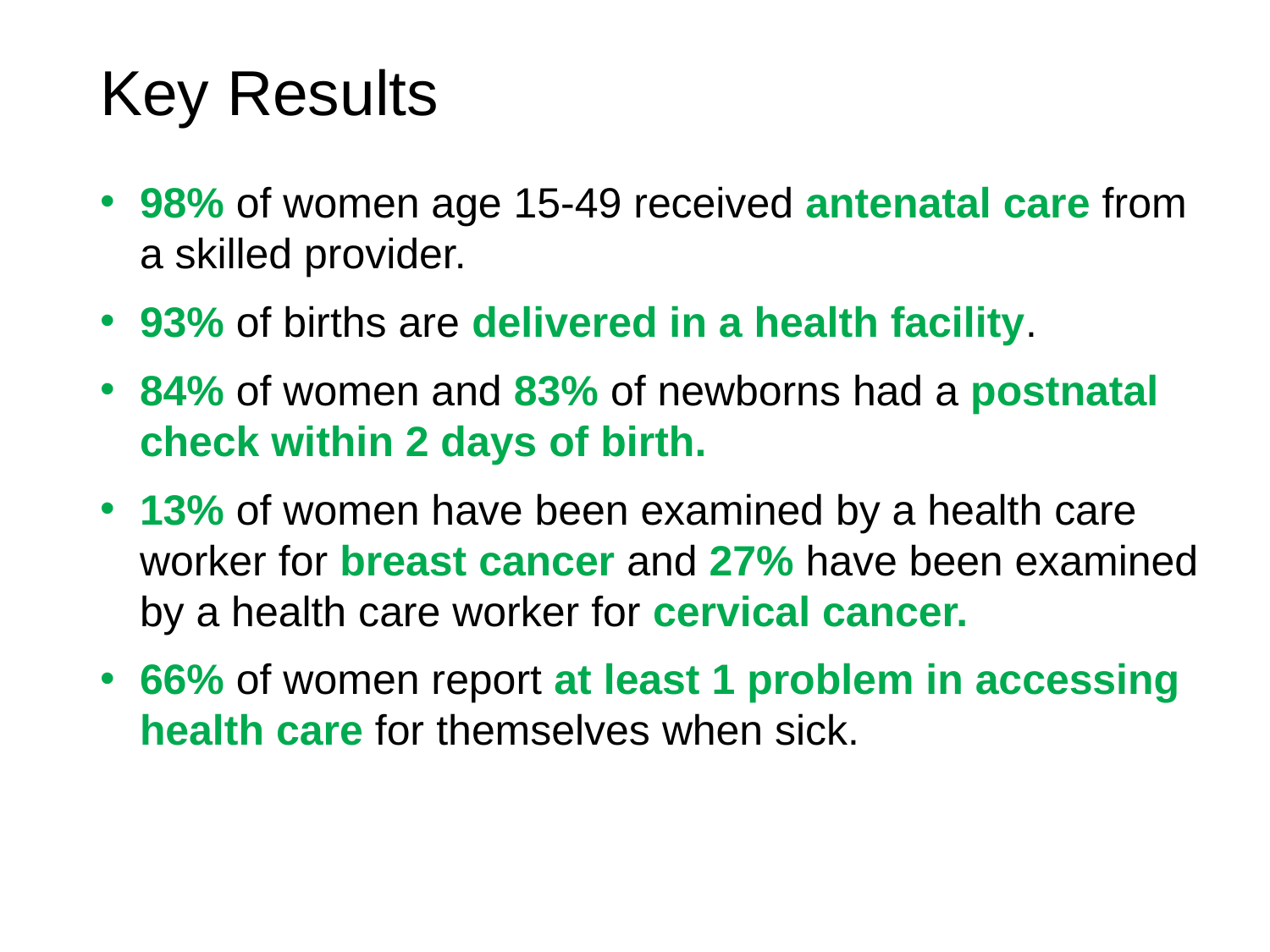

# Key Results
98% of women age 15-49 received antenatal care from a skilled provider.
93% of births are delivered in a health facility.
84% of women and 83% of newborns had a postnatal check within 2 days of birth.
13% of women have been examined by a health care worker for breast cancer and 27% have been examined by a health care worker for cervical cancer.
66% of women report at least 1 problem in accessing health care for themselves when sick.